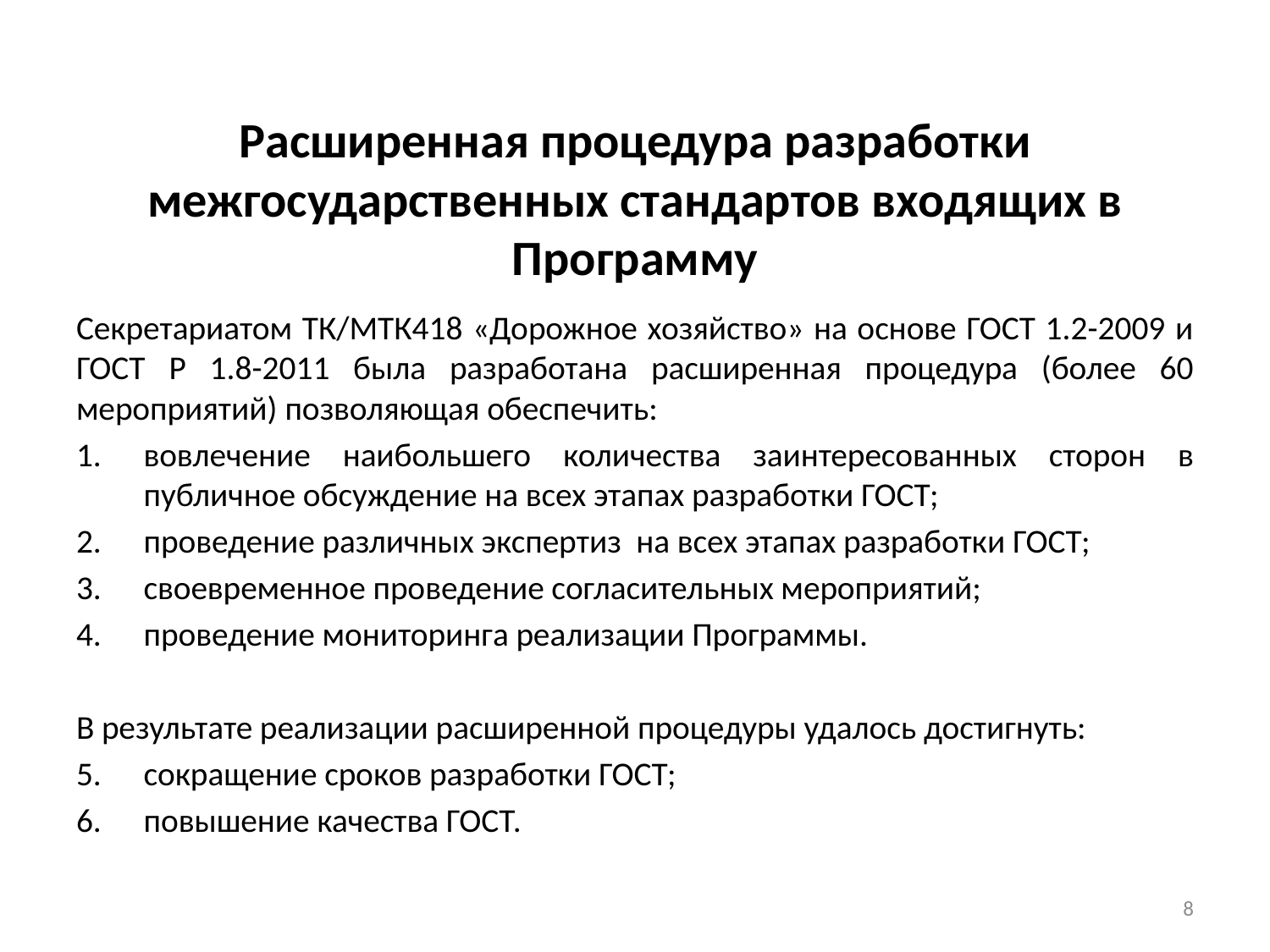

# Расширенная процедура разработки межгосударственных стандартов входящих в Программу
Секретариатом ТК/МТК418 «Дорожное хозяйство» на основе ГОСТ 1.2-2009 и ГОСТ Р 1.8-2011 была разработана расширенная процедура (более 60 мероприятий) позволяющая обеспечить:
вовлечение наибольшего количества заинтересованных сторон в публичное обсуждение на всех этапах разработки ГОСТ;
проведение различных экспертиз  на всех этапах разработки ГОСТ;
своевременное проведение согласительных мероприятий;
проведение мониторинга реализации Программы.

В результате реализации расширенной процедуры удалось достигнуть:
сокращение сроков разработки ГОСТ;
повышение качества ГОСТ.

8